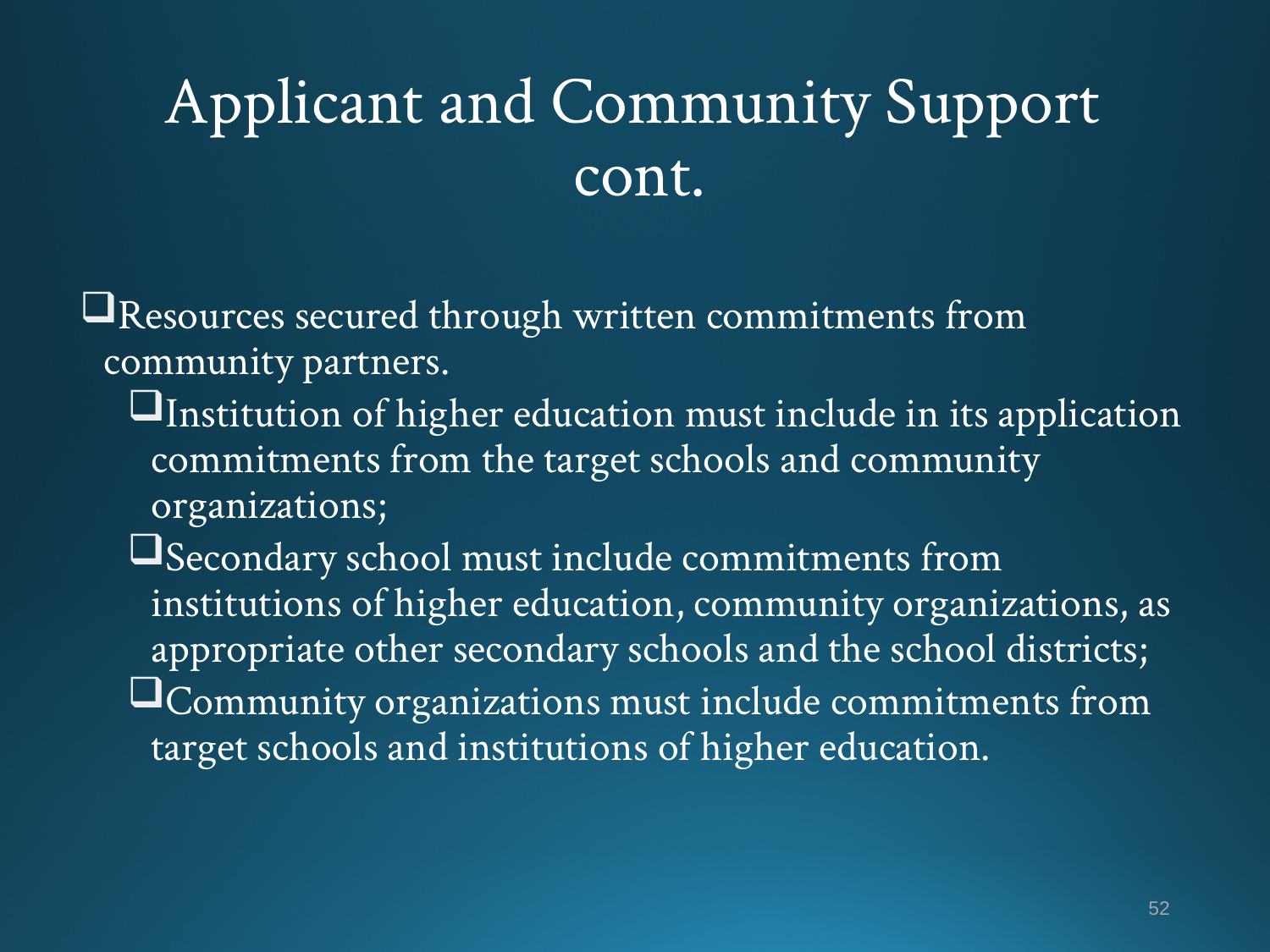

# Applicant and Community Support cont.
Resources secured through written commitments from community partners.
Institution of higher education must include in its application commitments from the target schools and community organizations;
Secondary school must include commitments from institutions of higher education, community organizations, as appropriate other secondary schools and the school districts;
Community organizations must include commitments from target schools and institutions of higher education.

52